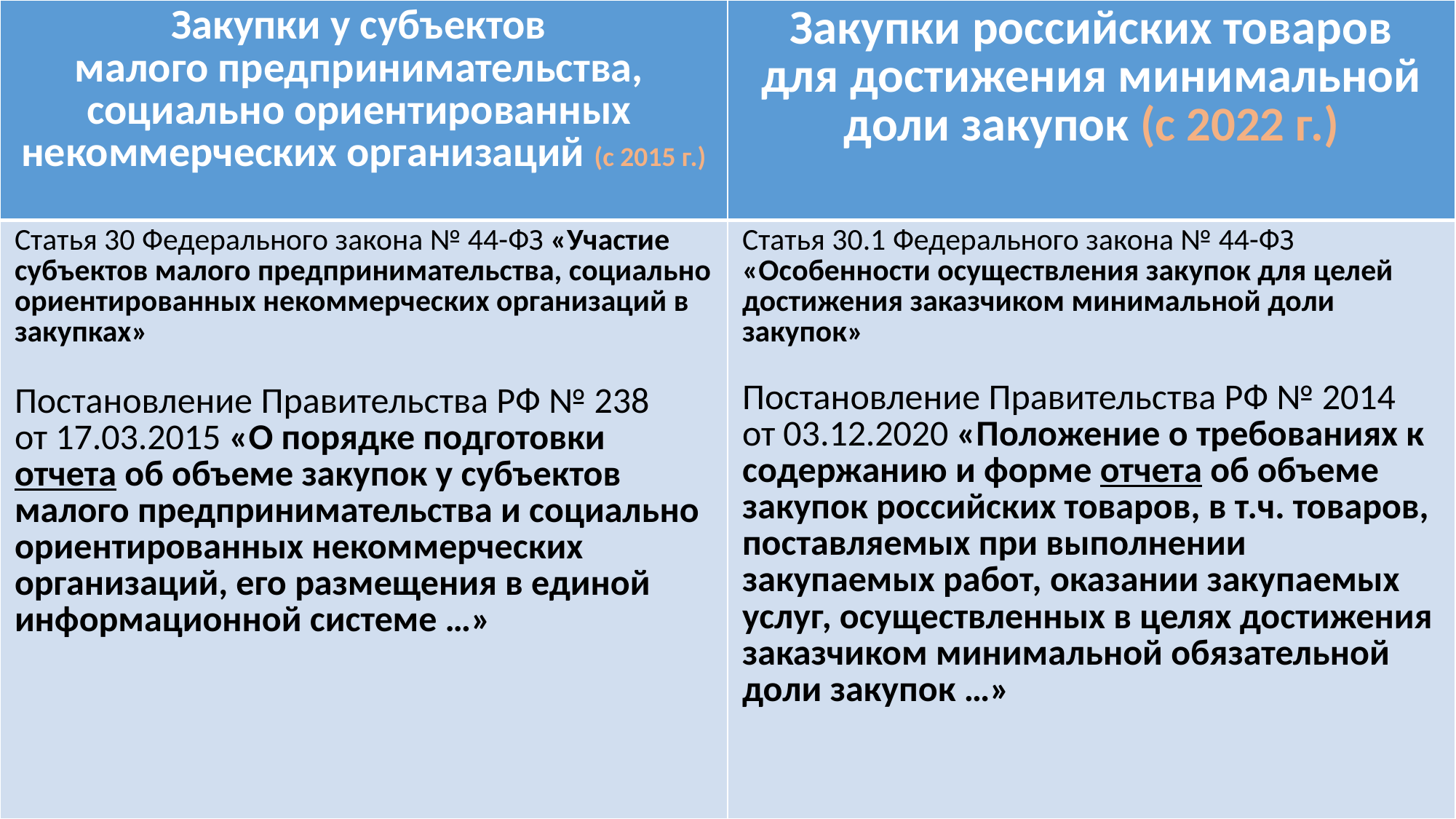

| Закупки у субъектов малого предпринимательства, социально ориентированных некоммерческих организаций (с 2015 г.) | Закупки российских товаров для достижения минимальной доли закупок (с 2022 г.) |
| --- | --- |
| Статья 30 Федерального закона № 44-ФЗ «Участие субъектов малого предпринимательства, социально ориентированных некоммерческих организаций в закупках» Постановление Правительства РФ № 238 от 17.03.2015 «О порядке подготовки отчета об объеме закупок у субъектов малого предпринимательства и социально ориентированных некоммерческих организаций, его размещения в единой информационной системе …» | Статья 30.1 Федерального закона № 44-ФЗ «Особенности осуществления закупок для целей достижения заказчиком минимальной доли закупок» Постановление Правительства РФ № 2014 от 03.12.2020 «Положение о требованиях к содержанию и форме отчета об объеме закупок российских товаров, в т.ч. товаров, поставляемых при выполнении закупаемых работ, оказании закупаемых услуг, осуществленных в целях достижения заказчиком минимальной обязательной доли закупок …» |